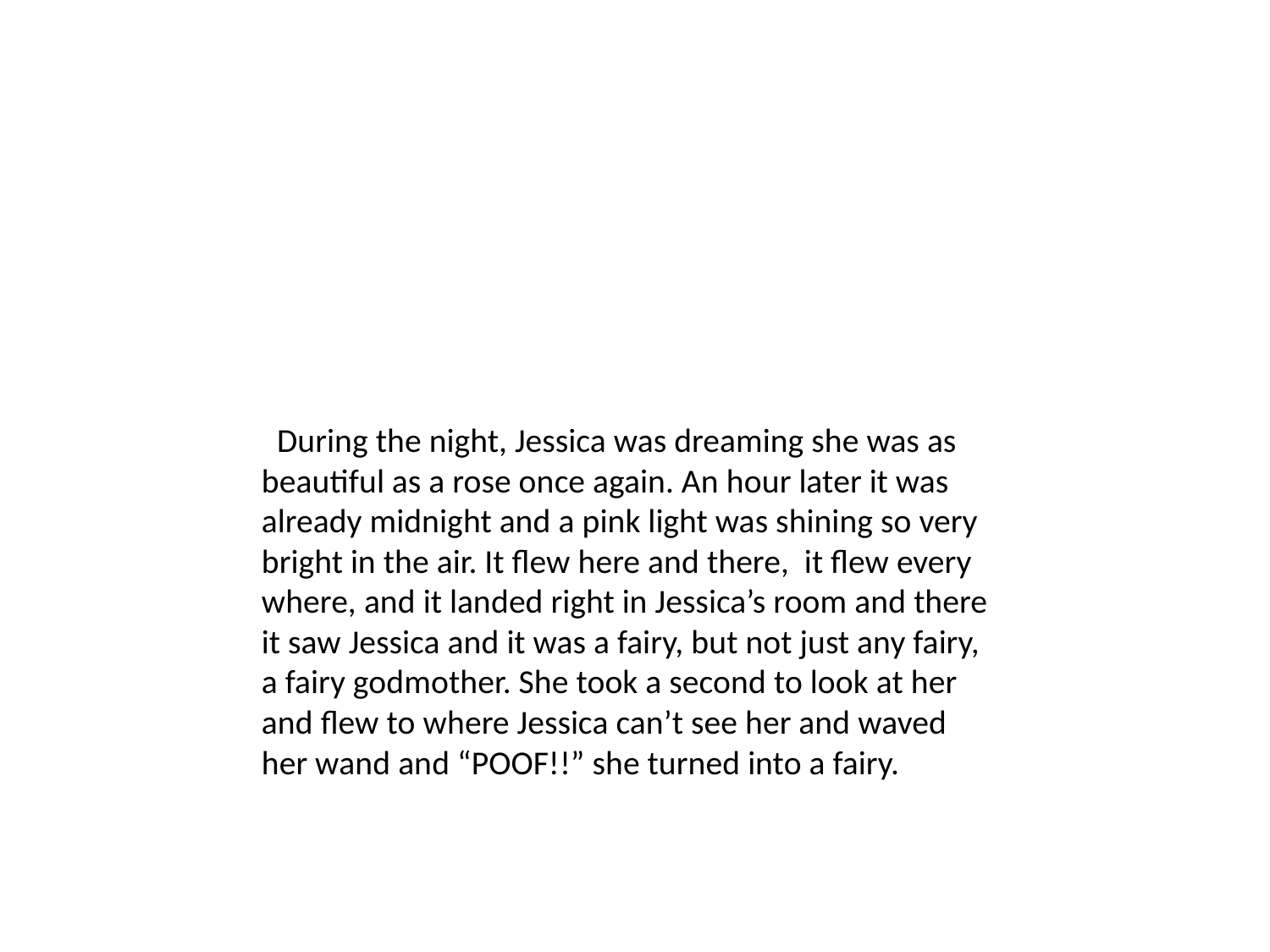

During the night, Jessica was dreaming she was as beautiful as a rose once again. An hour later it was already midnight and a pink light was shining so very bright in the air. It flew here and there,  it flew every where, and it landed right in Jessica’s room and there it saw Jessica and it was a fairy, but not just any fairy, a fairy godmother. She took a second to look at her and flew to where Jessica can’t see her and waved her wand and “POOF!!” she turned into a fairy.